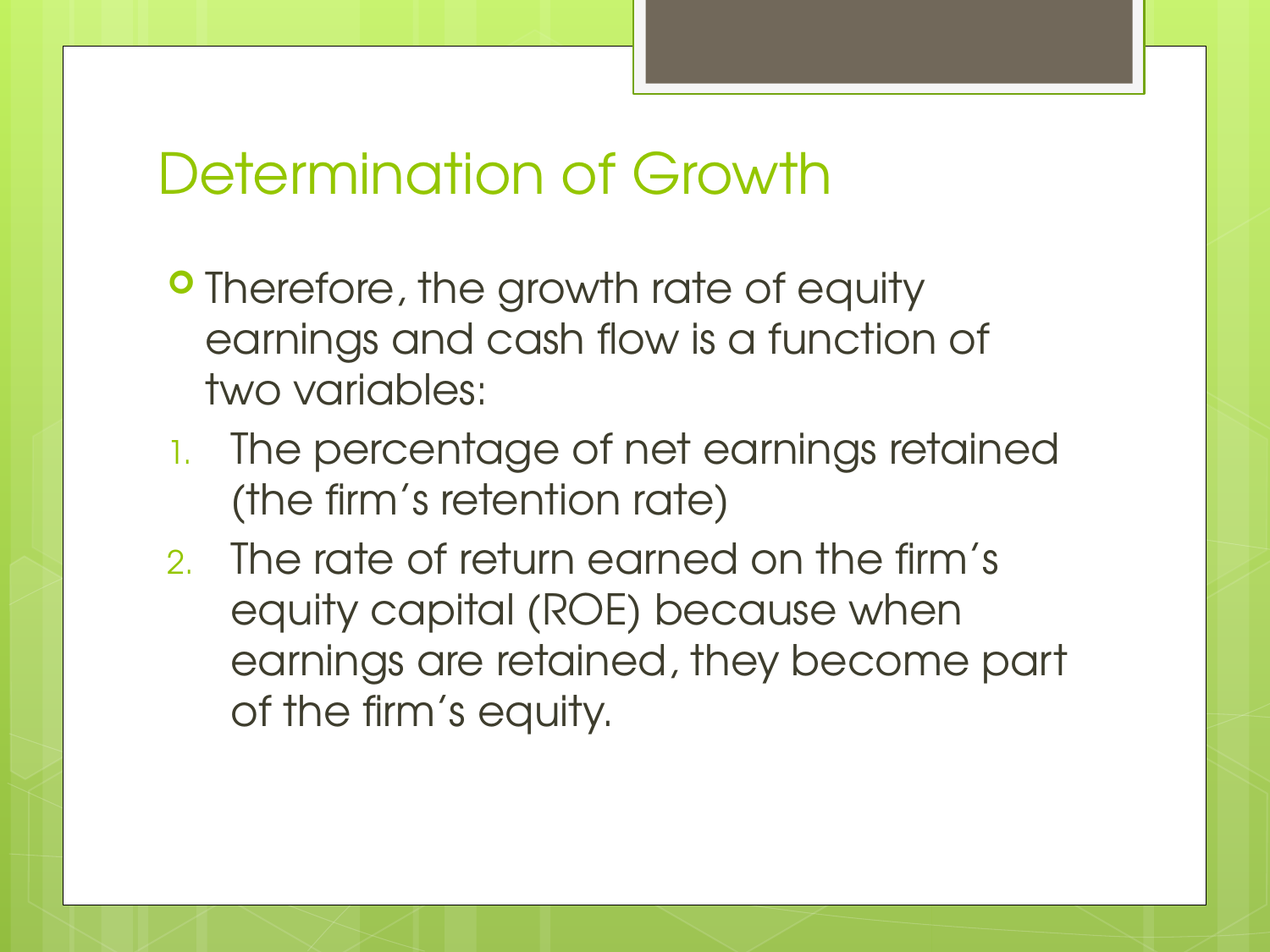

# Determination of Growth
Therefore, the growth rate of equity earnings and cash flow is a function of two variables:
The percentage of net earnings retained (the firm’s retention rate)
The rate of return earned on the firm’s equity capital (ROE) because when earnings are retained, they become part of the firm’s equity.